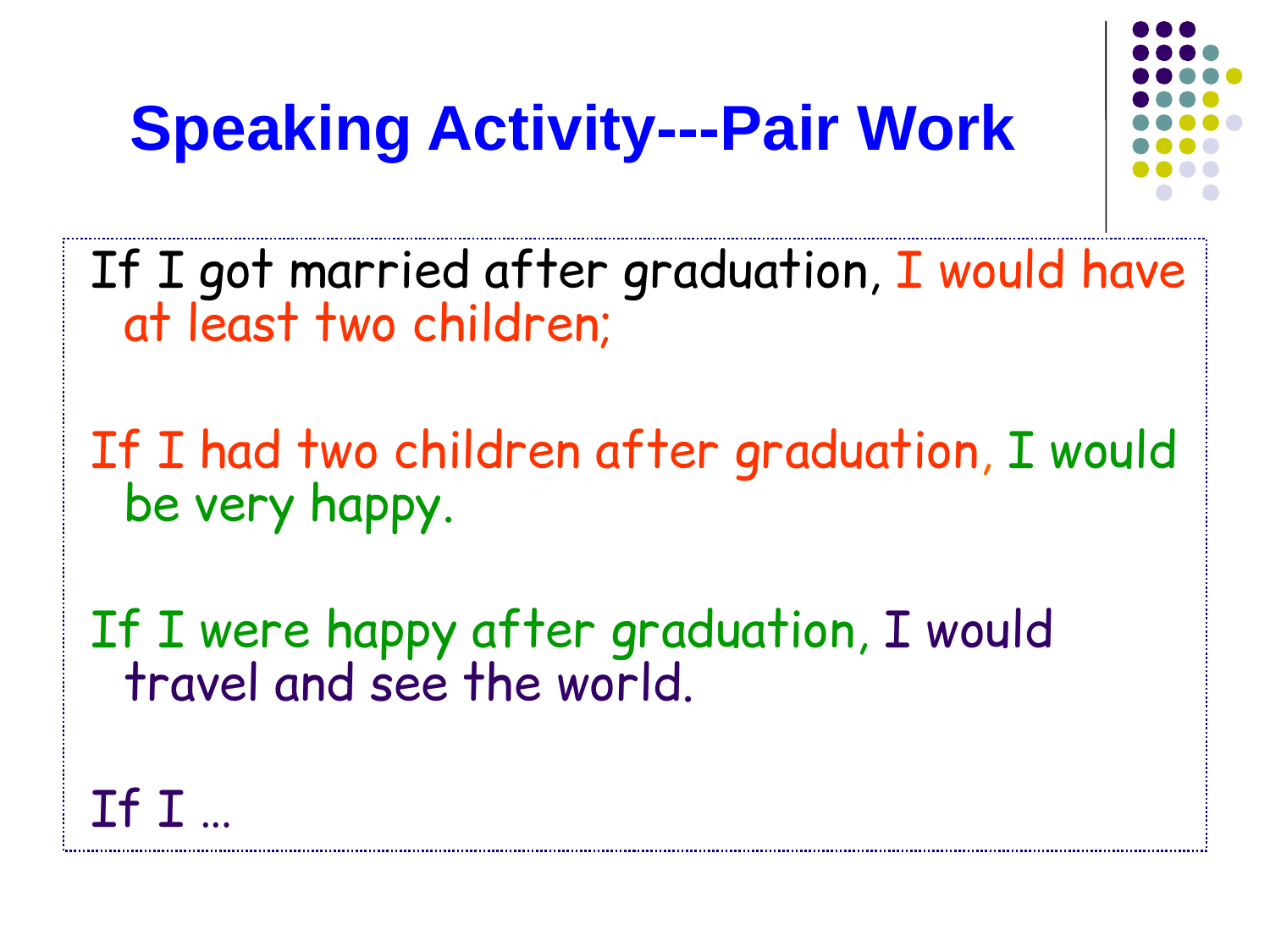

# Speaking Activity---Pair Work
 If I got married after graduation, I would have at least two children;

 If I had two children after graduation, I would be very happy.

 If I were happy after graduation, I would travel and see the world.

 If I …